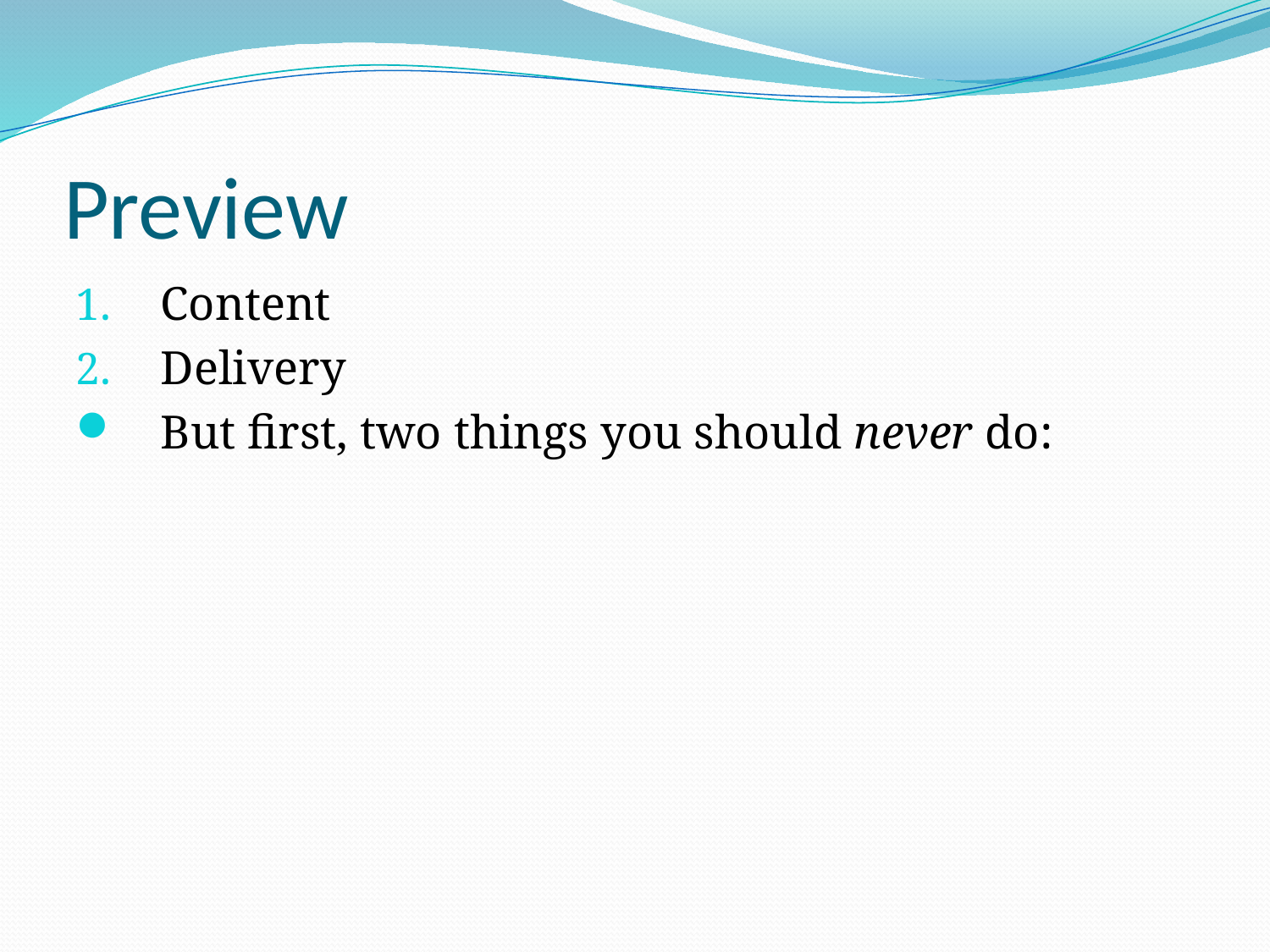

# Preview
Content
Delivery
But first, two things you should never do: